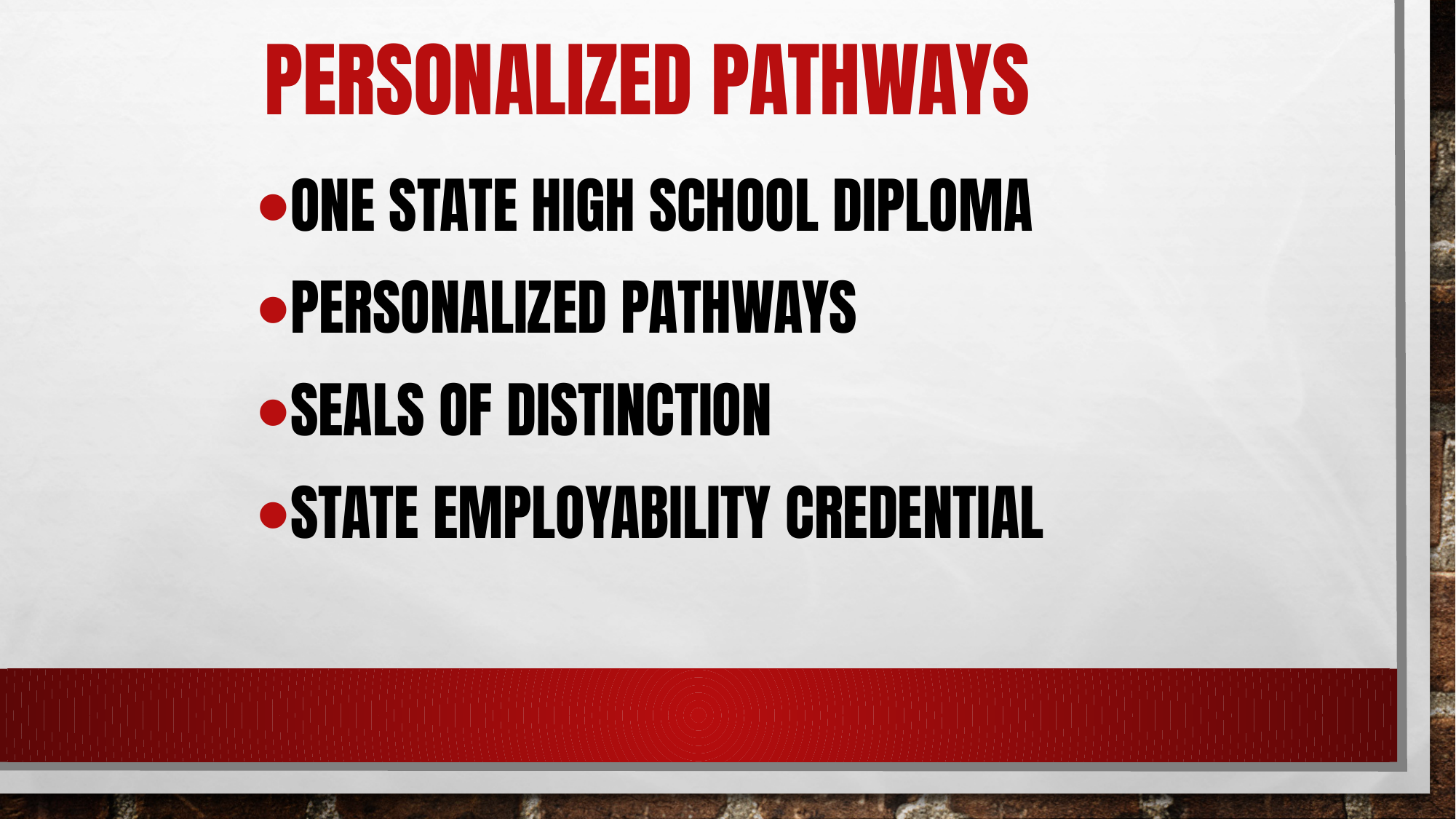

# Personalized Pathways
One State High School Diploma
Personalized Pathways
Seals of Distinction
State Employability Credential